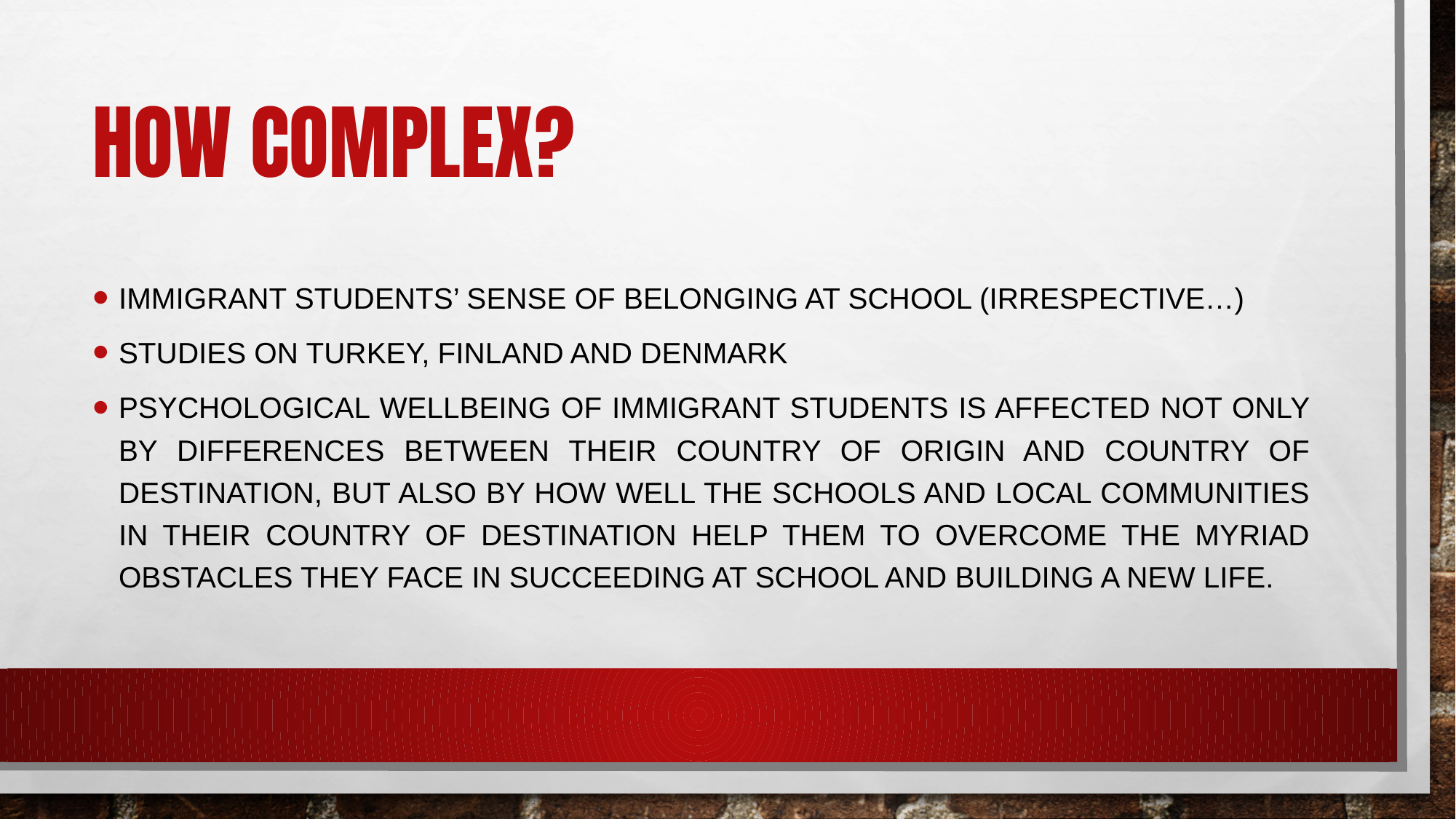

# How complex?

Immigrant students’ sense of belonging at school (irrespective…)
Studies on Turkey, Finland and Denmark
psychological wellbeing of immigrant students is affected not only by differences between their country of origin and country of destination, but also by how well the schools and local communities in their country of destination help them to overcome the myriad obstacles they face in succeeding at school and building a new life.